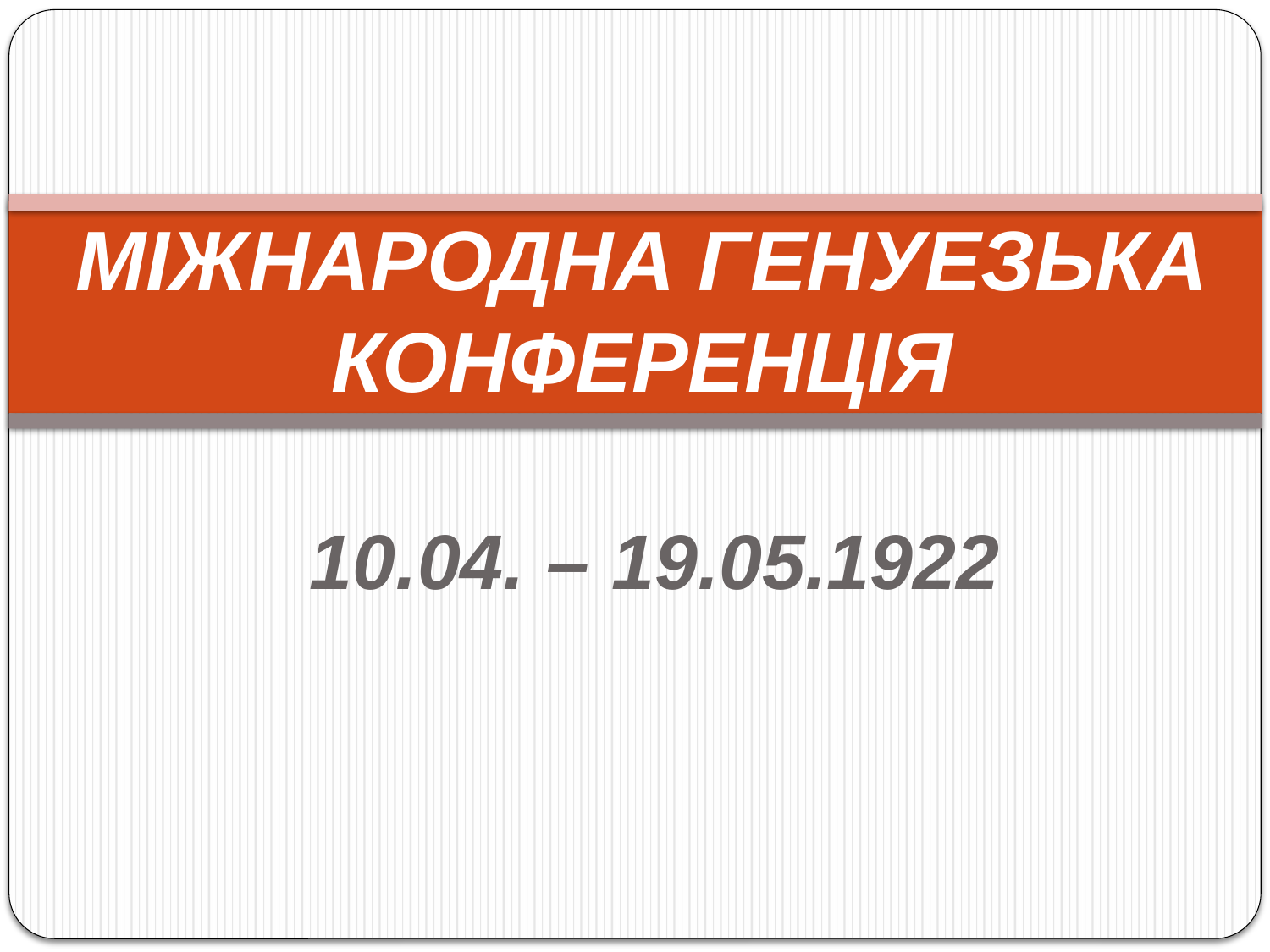

# МІЖНАРОДНА ГЕНУЕЗЬКА КОНФЕРЕНЦІЯ
10.04. – 19.05.1922